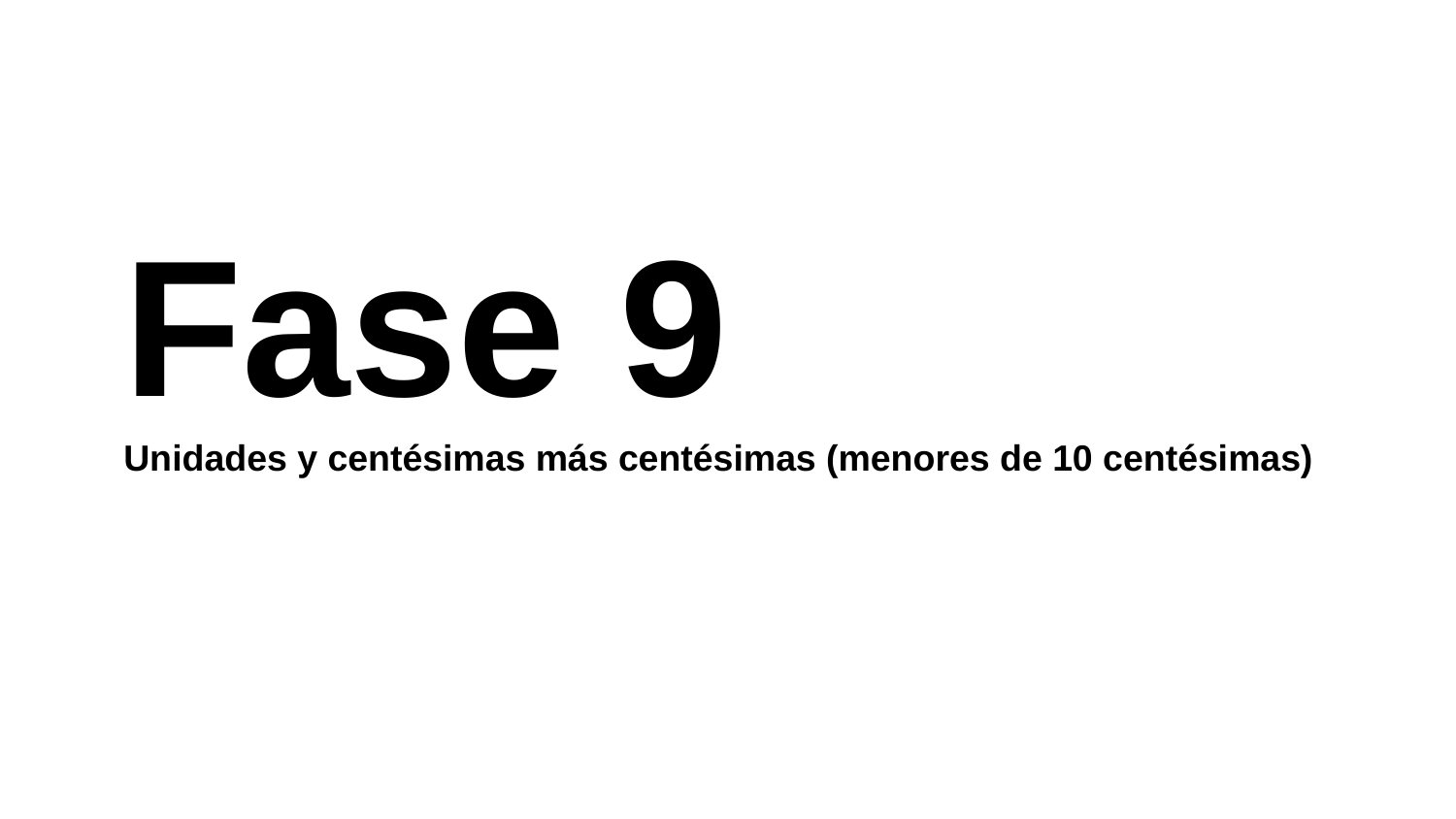

Fase 9
Unidades y centésimas más centésimas (menores de 10 centésimas)